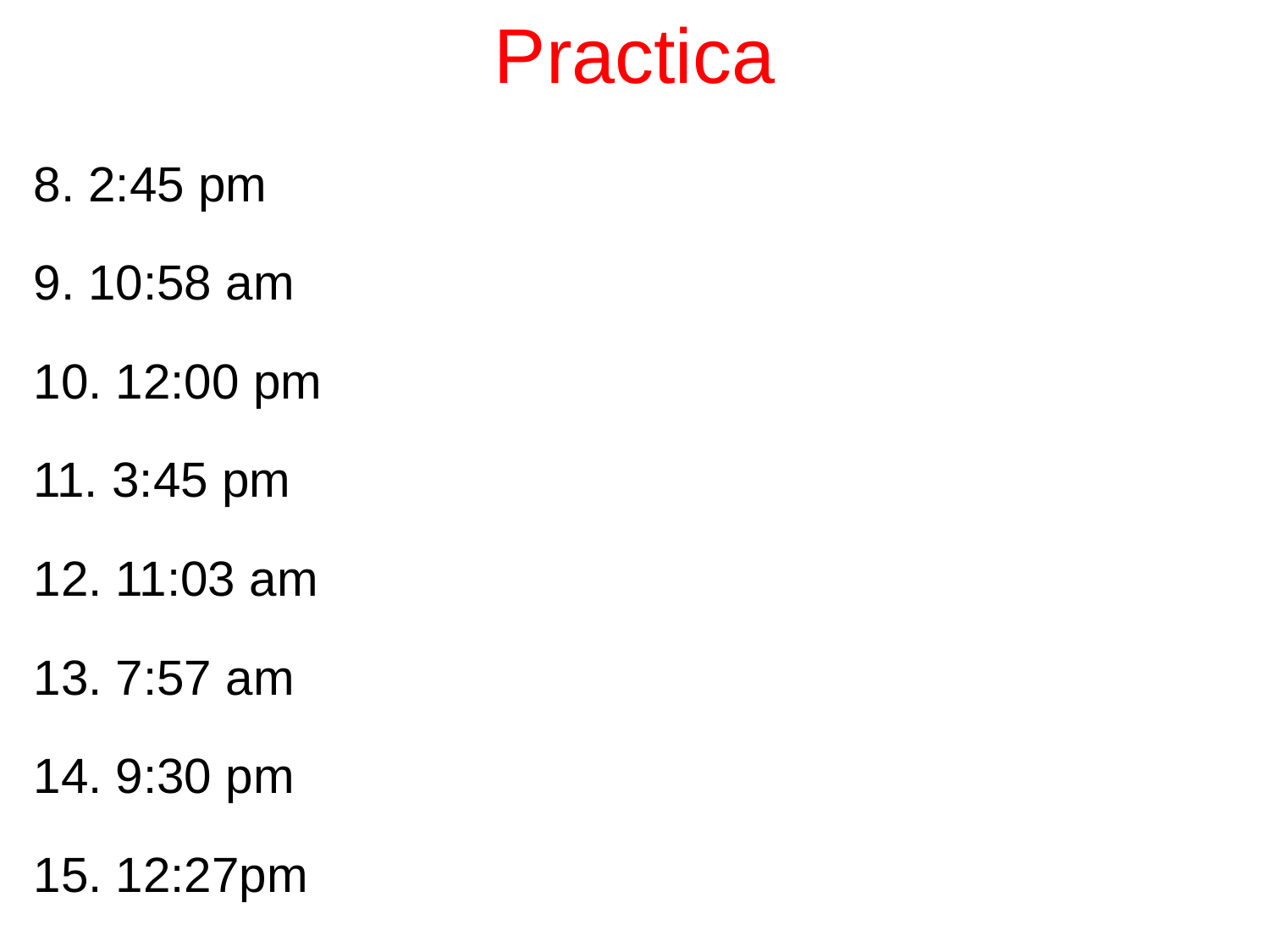

Practica
8. 2:45 pm
9. 10:58 am
10. 12:00 pm
11. 3:45 pm
12. 11:03 am
13. 7:57 am
14. 9:30 pm
15. 12:27pm